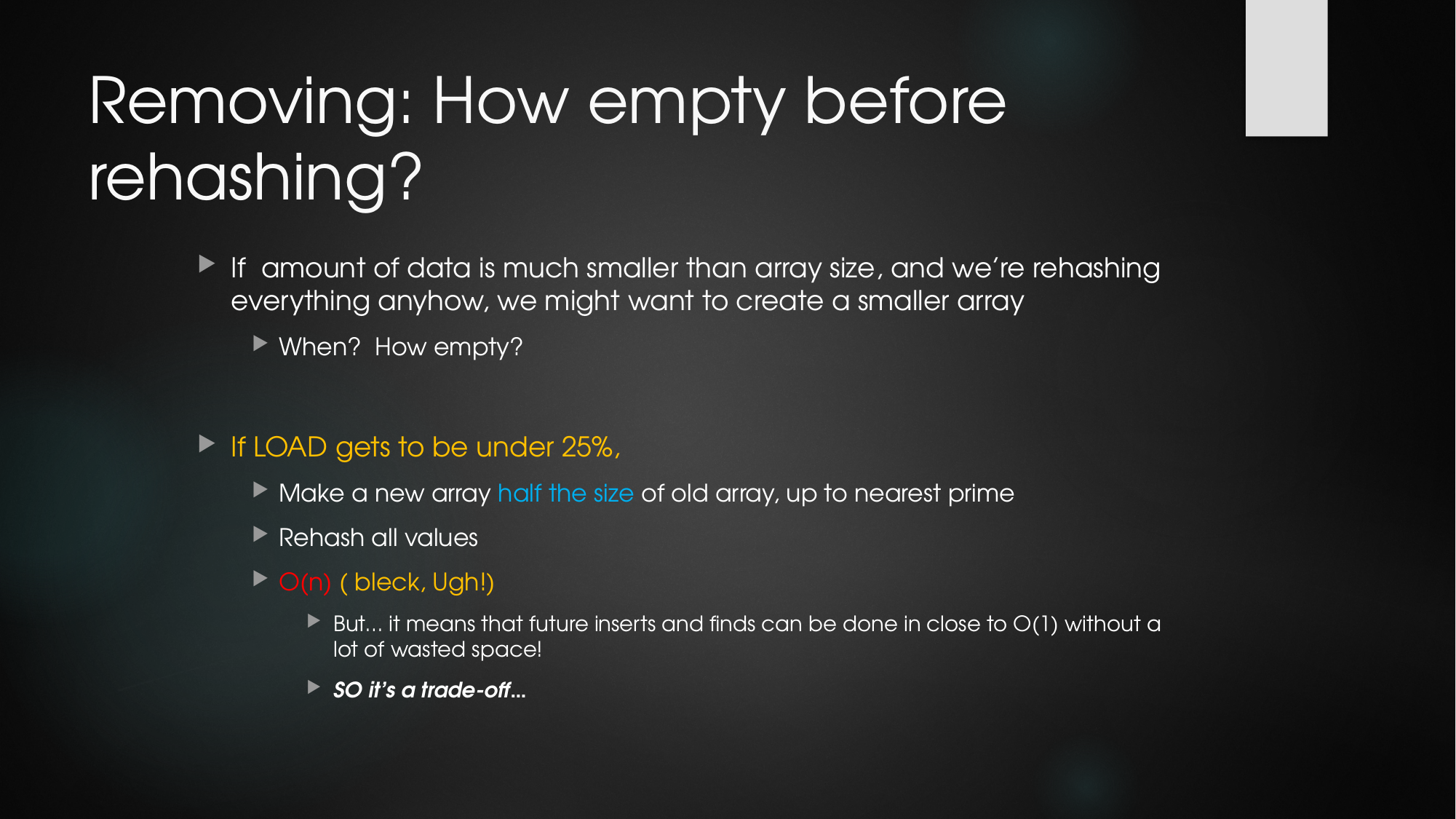

# Removing: How empty before rehashing?
If  amount of data is much smaller than array size, and we’re rehashing everything anyhow, we might want to create a smaller array
When?  How empty?

If LOAD gets to be under 25%,
Make a new array half the size of old array, up to nearest prime
Rehash all values
O(n) ( bleck, Ugh!)
But… it means that future inserts and finds can be done in close to O(1) without a lot of wasted space!
SO it’s a trade-off…